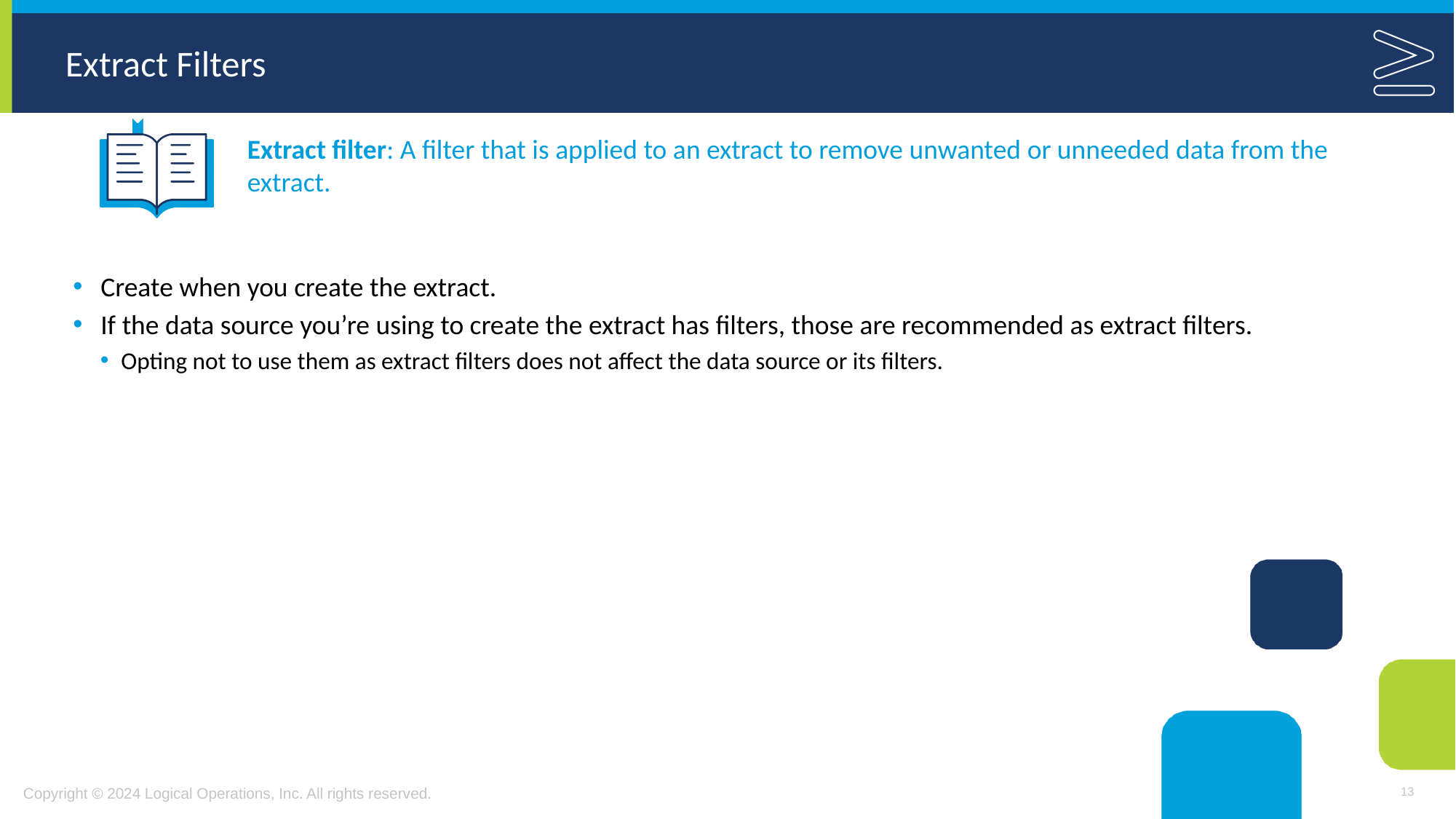

# Extract Filters
Extract filter: A filter that is applied to an extract to remove unwanted or unneeded data from the extract.
Create when you create the extract.
If the data source you’re using to create the extract has filters, those are recommended as extract filters.
Opting not to use them as extract filters does not affect the data source or its filters.

13